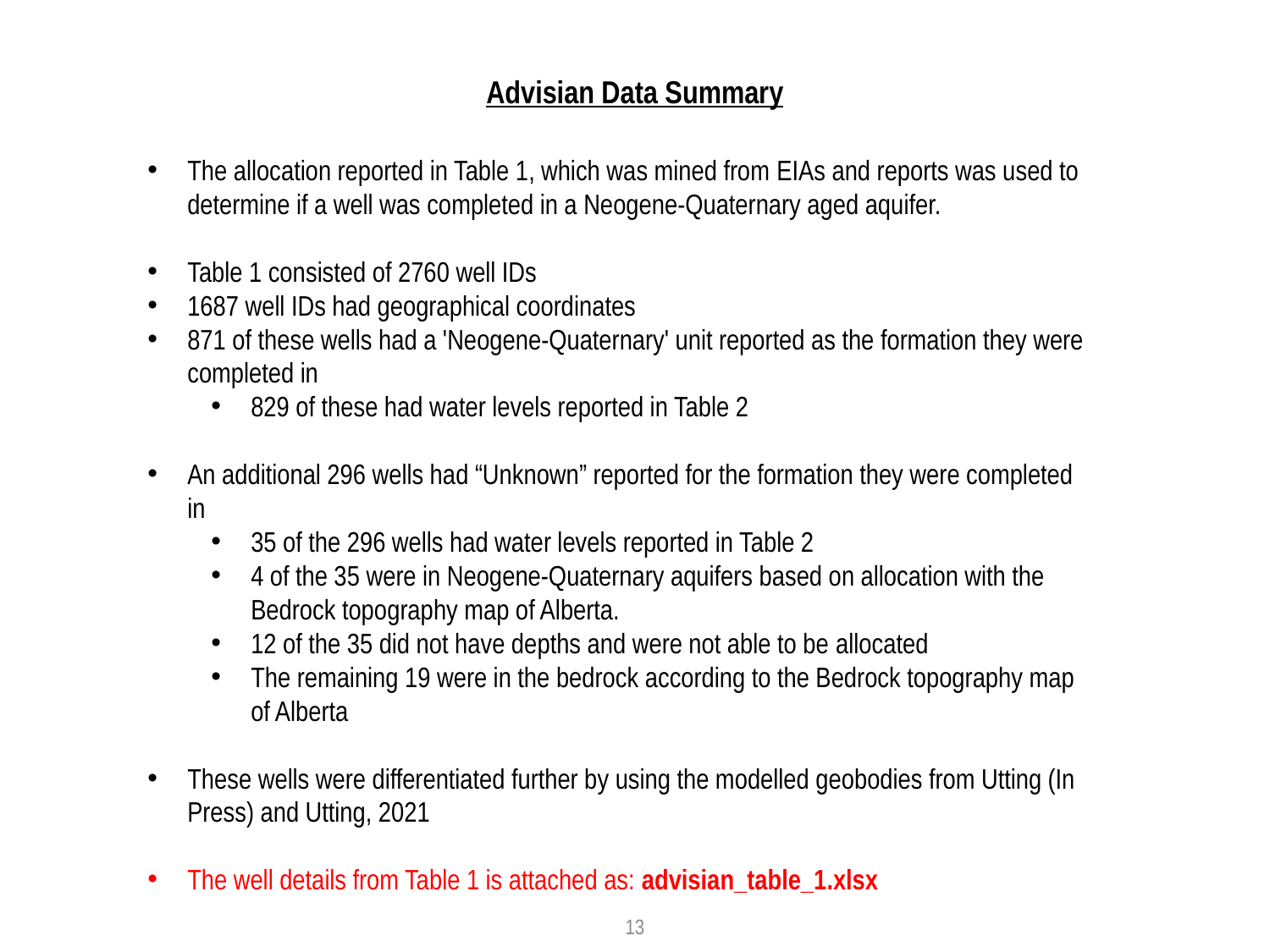

Advisian Data Summary
The allocation reported in Table 1, which was mined from EIAs and reports was used to determine if a well was completed in a Neogene-Quaternary aged aquifer.

Table 1 consisted of 2760 well IDs
1687 well IDs had geographical coordinates
871 of these wells had a 'Neogene-Quaternary' unit reported as the formation they were completed in
829 of these had water levels reported in Table 2

An additional 296 wells had “Unknown” reported for the formation they were completed in
35 of the 296 wells had water levels reported in Table 2
4 of the 35 were in Neogene-Quaternary aquifers based on allocation with the Bedrock topography map of Alberta.
12 of the 35 did not have depths and were not able to be allocated
The remaining 19 were in the bedrock according to the Bedrock topography map of Alberta

These wells were differentiated further by using the modelled geobodies from Utting (In Press) and Utting, 2021

The well details from Table 1 is attached as: advisian_table_1.xlsx
13